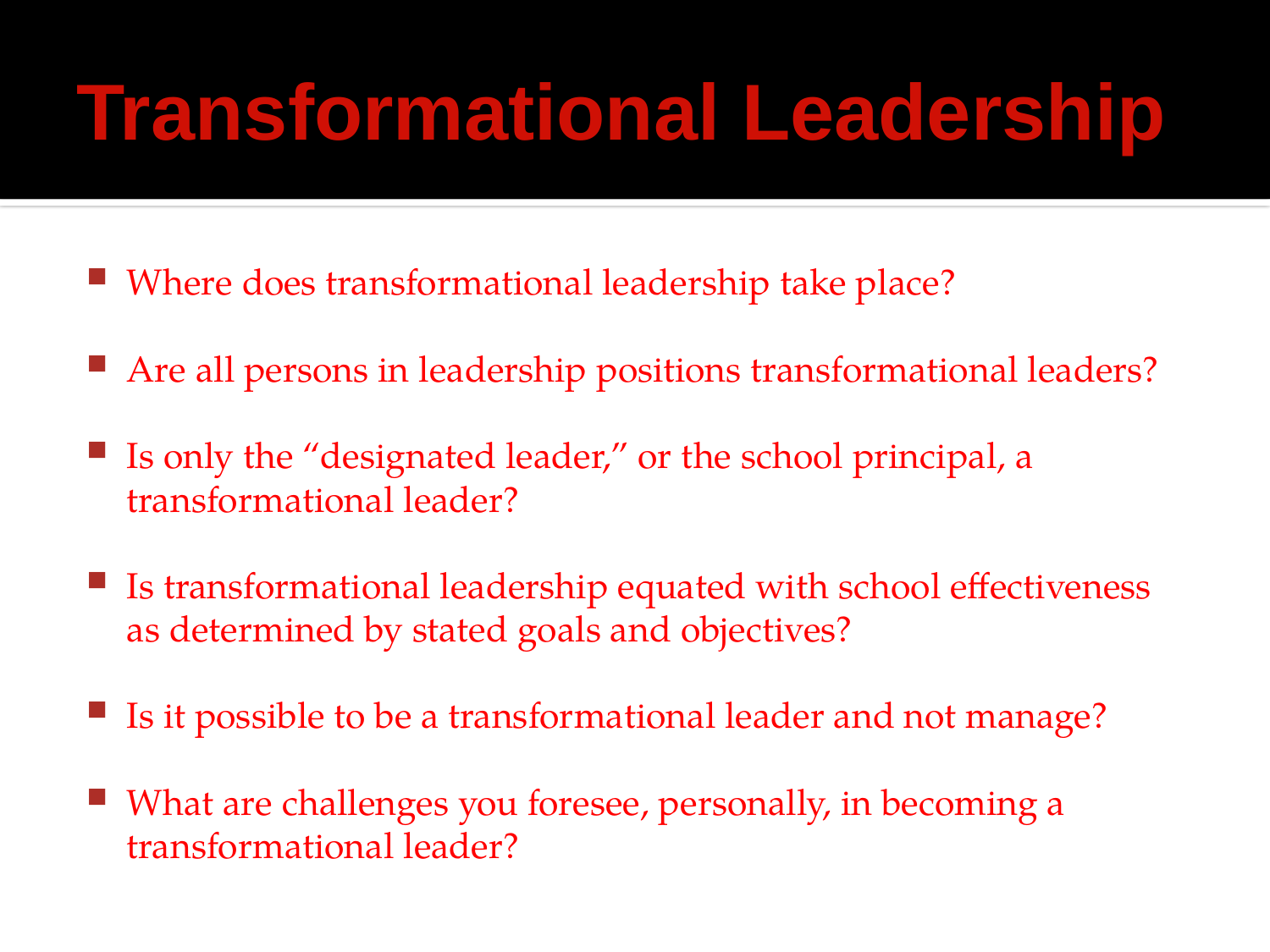

# Transformational Leadership
Where does transformational leadership take place?

Are all persons in leadership positions transformational leaders?

Is only the “designated leader,” or the school principal, a transformational leader?

Is transformational leadership equated with school effectiveness as determined by stated goals and objectives?

Is it possible to be a transformational leader and not manage?

What are challenges you foresee, personally, in becoming a transformational leader?